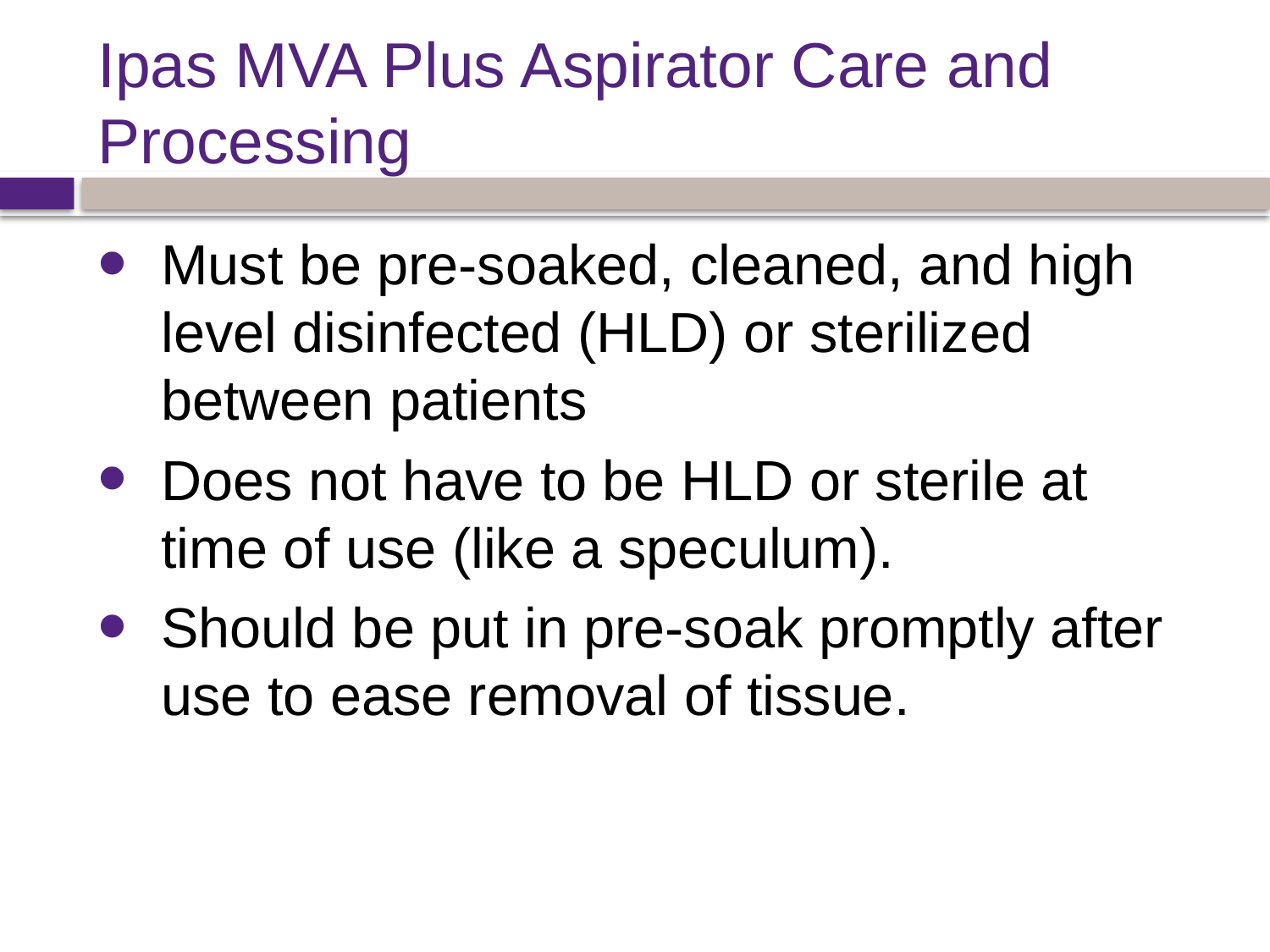

# Ipas MVA Plus Aspirator Care and Processing
Must be pre-soaked, cleaned, and high level disinfected (HLD) or sterilized between patients
Does not have to be HLD or sterile at time of use (like a speculum).
Should be put in pre-soak promptly after use to ease removal of tissue.